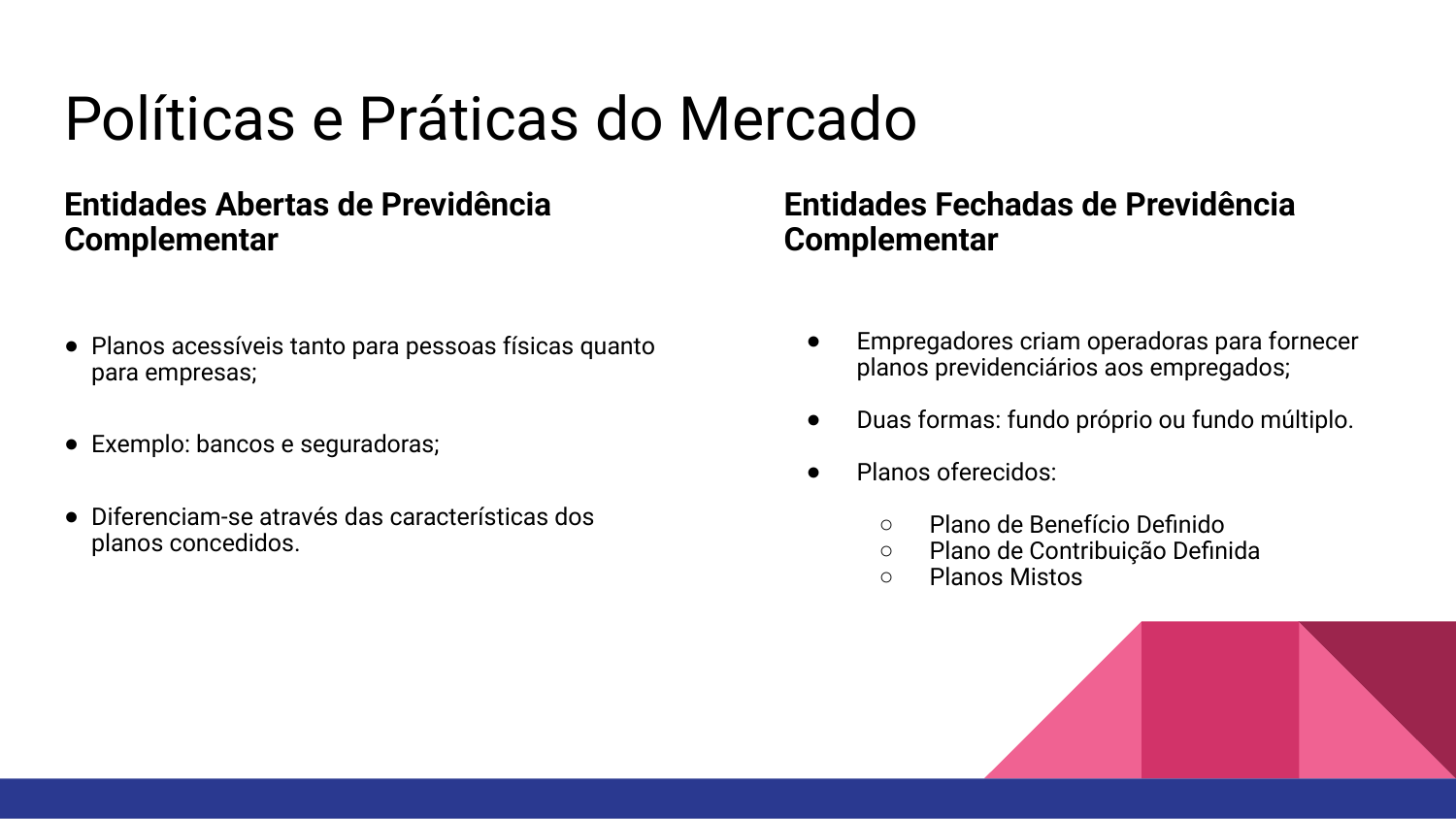

# Políticas e Práticas do Mercado
Entidades Abertas de Previdência Complementar

Planos acessíveis tanto para pessoas físicas quanto para empresas;
Exemplo: bancos e seguradoras;
Diferenciam-se através das características dos planos concedidos.

Entidades Fechadas de Previdência Complementar

Empregadores criam operadoras para fornecer planos previdenciários aos empregados;
Duas formas: fundo próprio ou fundo múltiplo.
Planos oferecidos:

Plano de Benefício Definido
Plano de Contribuição Definida
Planos Mistos